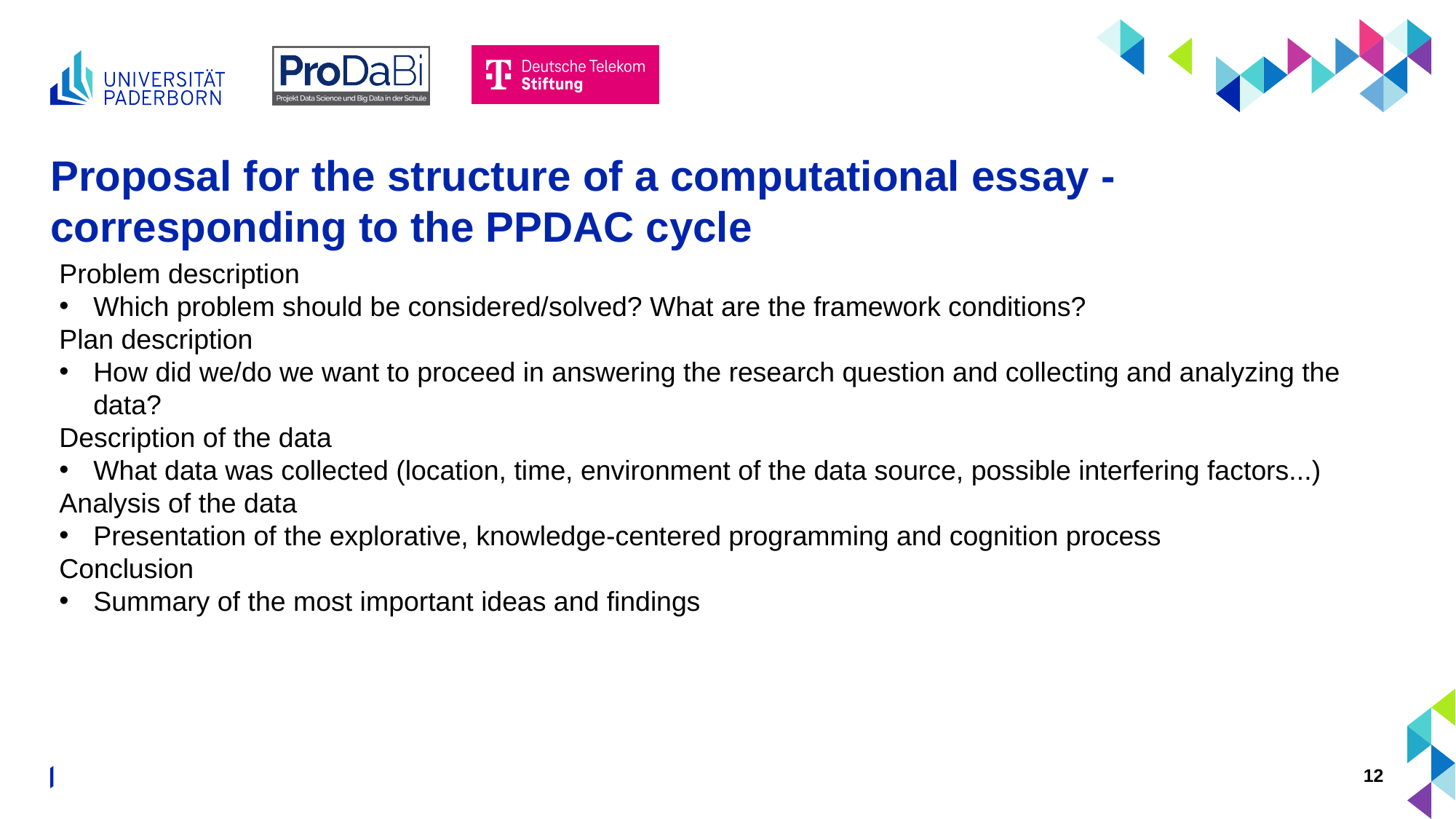

# Proposal for the structure of a computational essay - corresponding to the PPDAC cycle

Problem description
Which problem should be considered/solved? What are the framework conditions?
Plan description
How did we/do we want to proceed in answering the research question and collecting and analyzing the data?
Description of the data
What data was collected (location, time, environment of the data source, possible interfering factors...)
Analysis of the data
Presentation of the explorative, knowledge-centered programming and cognition process
Conclusion
Summary of the most important ideas and findings
Input: Computational Essays
12